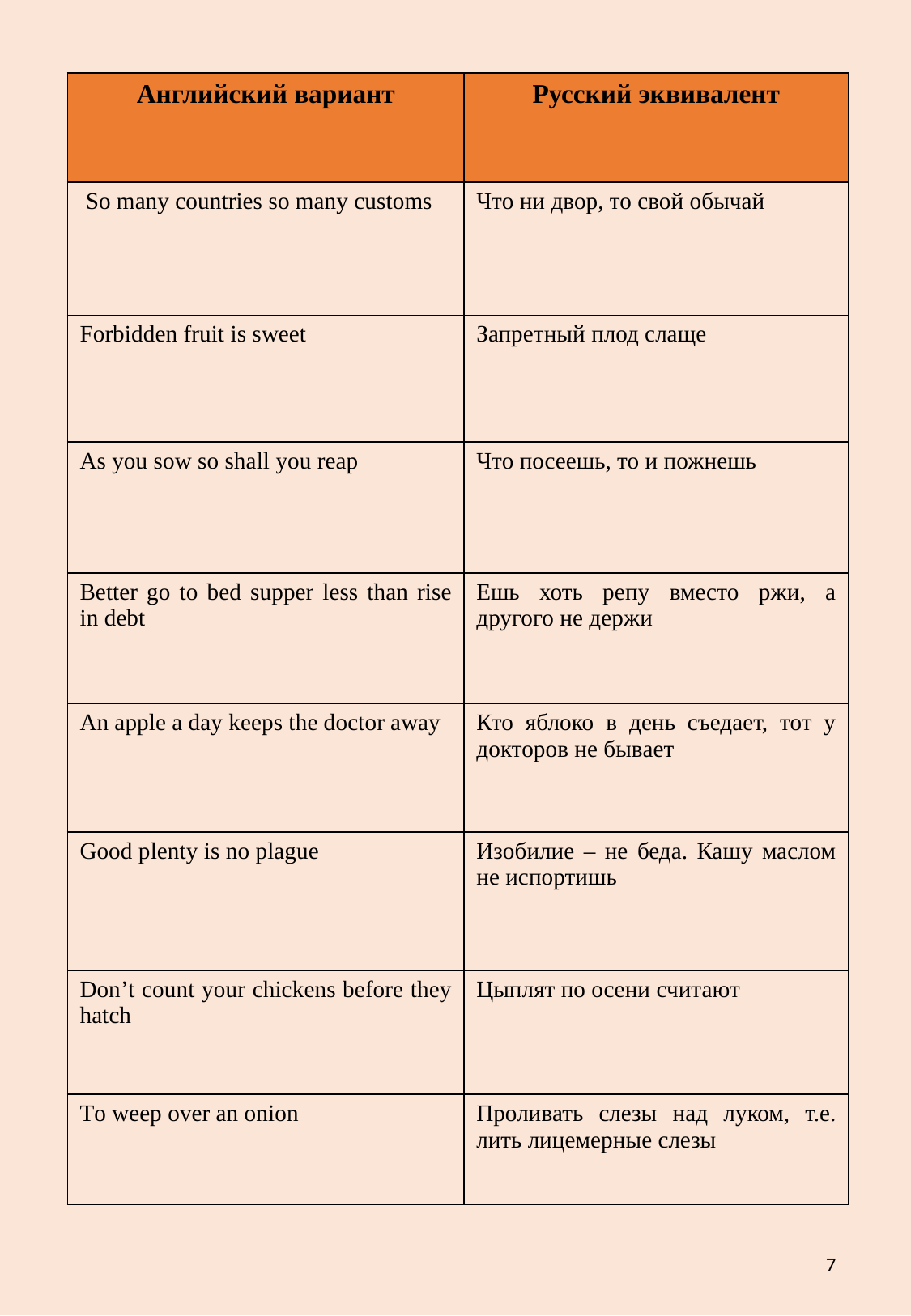

| Английский вариант | Русский эквивалент |
| --- | --- |
| So many countries so many customs | Что ни двор, то свой обычай |
| Forbidden fruit is sweet | Запретный плод слаще |
| As you sow so shall you reap | Что посеешь, то и пожнешь |
| Better go to bed supper less than rise in debt | Ешь хоть репу вместо ржи, а другого не держи |
| An apple a day keeps the doctor away | Кто яблоко в день съедает, тот у докторов не бывает |
| Good рlenty is no plague | Изобилие – не беда. Кашу маслом не испортишь |
| Don’t count your chickens before they hatch | Цыплят по осени считают |
| Tо weep over an onion | Проливать слезы над луком, т.е. лить лицемерные слезы |
7